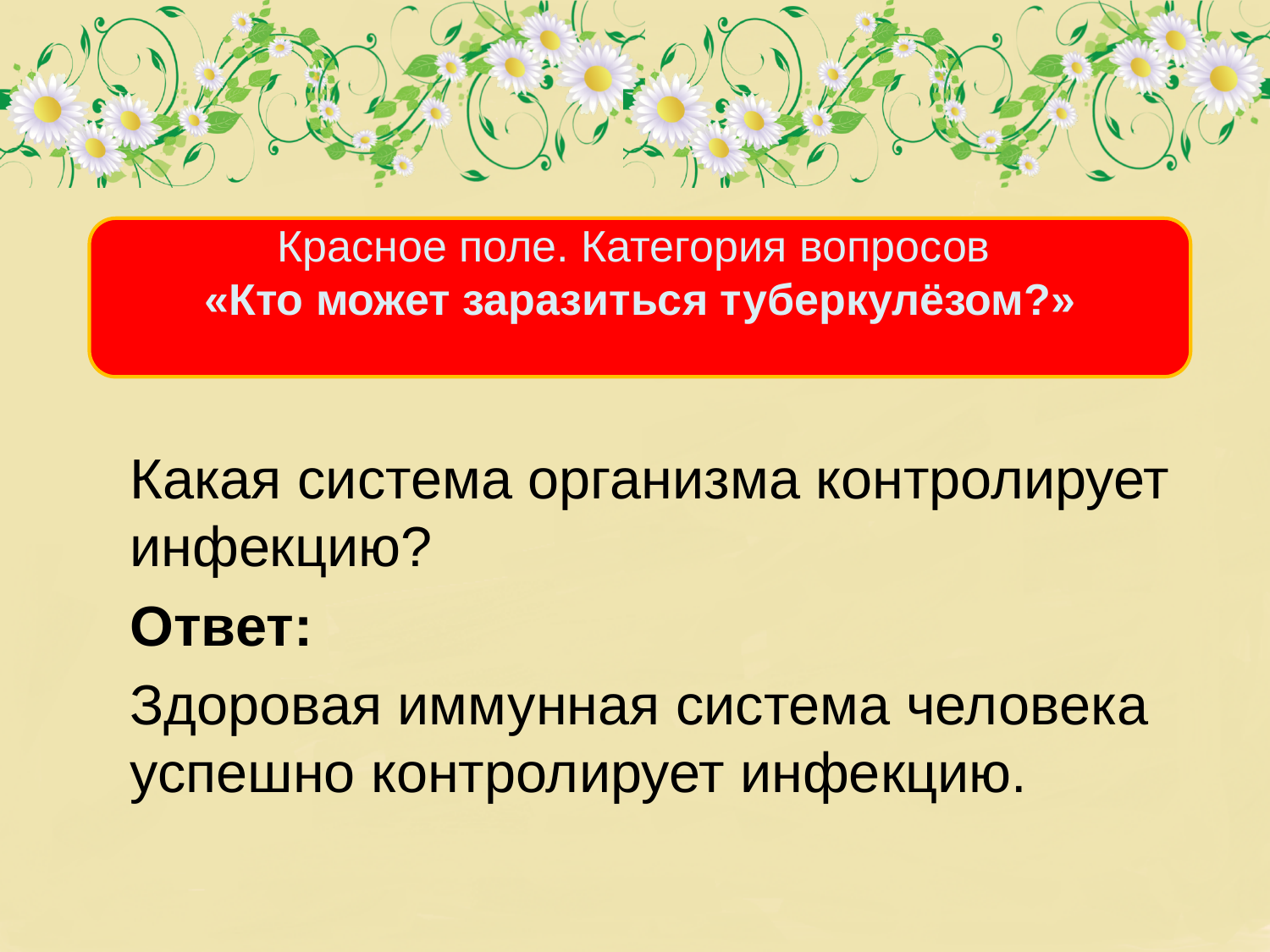

Красное поле. Категория вопросов
«Кто может заразиться туберкулёзом?»

	Какая система организма контролирует инфекцию?
	Ответ:
	Здоровая иммунная система человека успешно контролирует инфекцию.